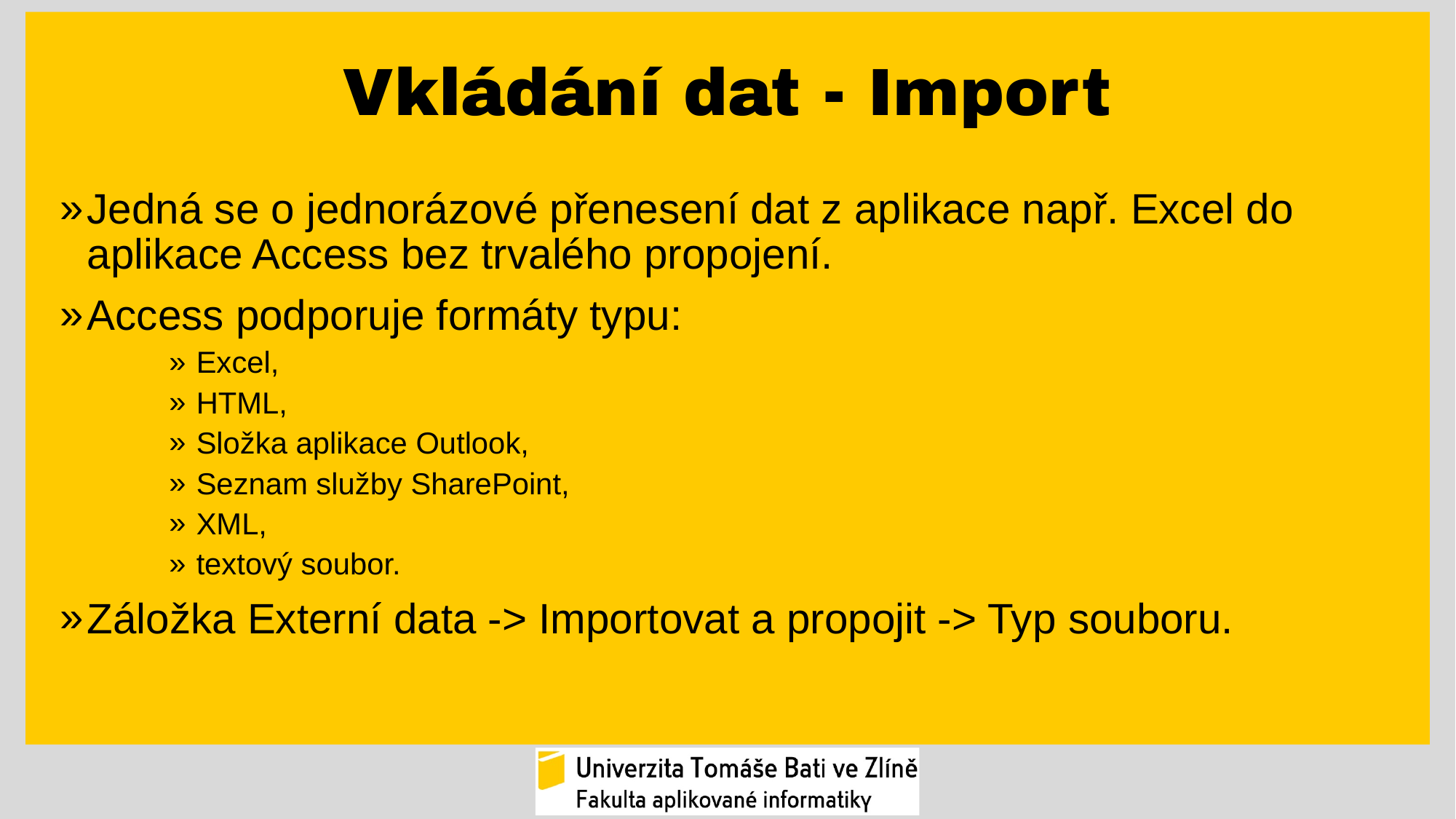

# Vkládání dat - Import
Jedná se o jednorázové přenesení dat z aplikace např. Excel do aplikace Access bez trvalého propojení.
Access podporuje formáty typu:
Excel,
HTML,
Složka aplikace Outlook,
Seznam služby SharePoint,
XML,
textový soubor.
Záložka Externí data -> Importovat a propojit -> Typ souboru.